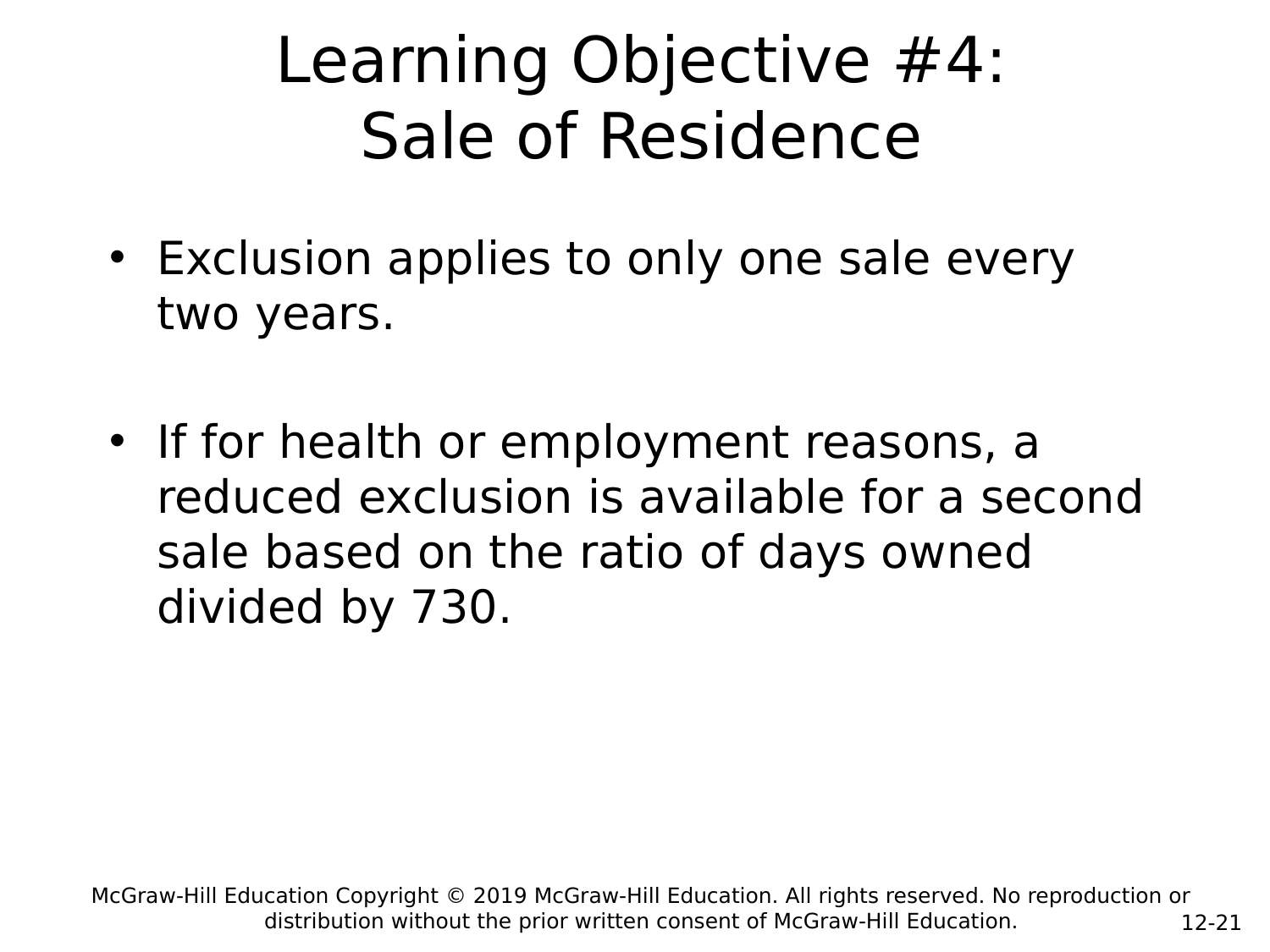

Learning Objective #4: Sale of Residence
Exclusion applies to only one sale every two years.

If for health or employment reasons, a reduced exclusion is available for a second sale based on the ratio of days owned divided by 730.
McGraw-Hill Education Copyright © 2019 McGraw-Hill Education. All rights reserved. No reproduction or distribution without the prior written consent of McGraw-Hill Education.
12-21